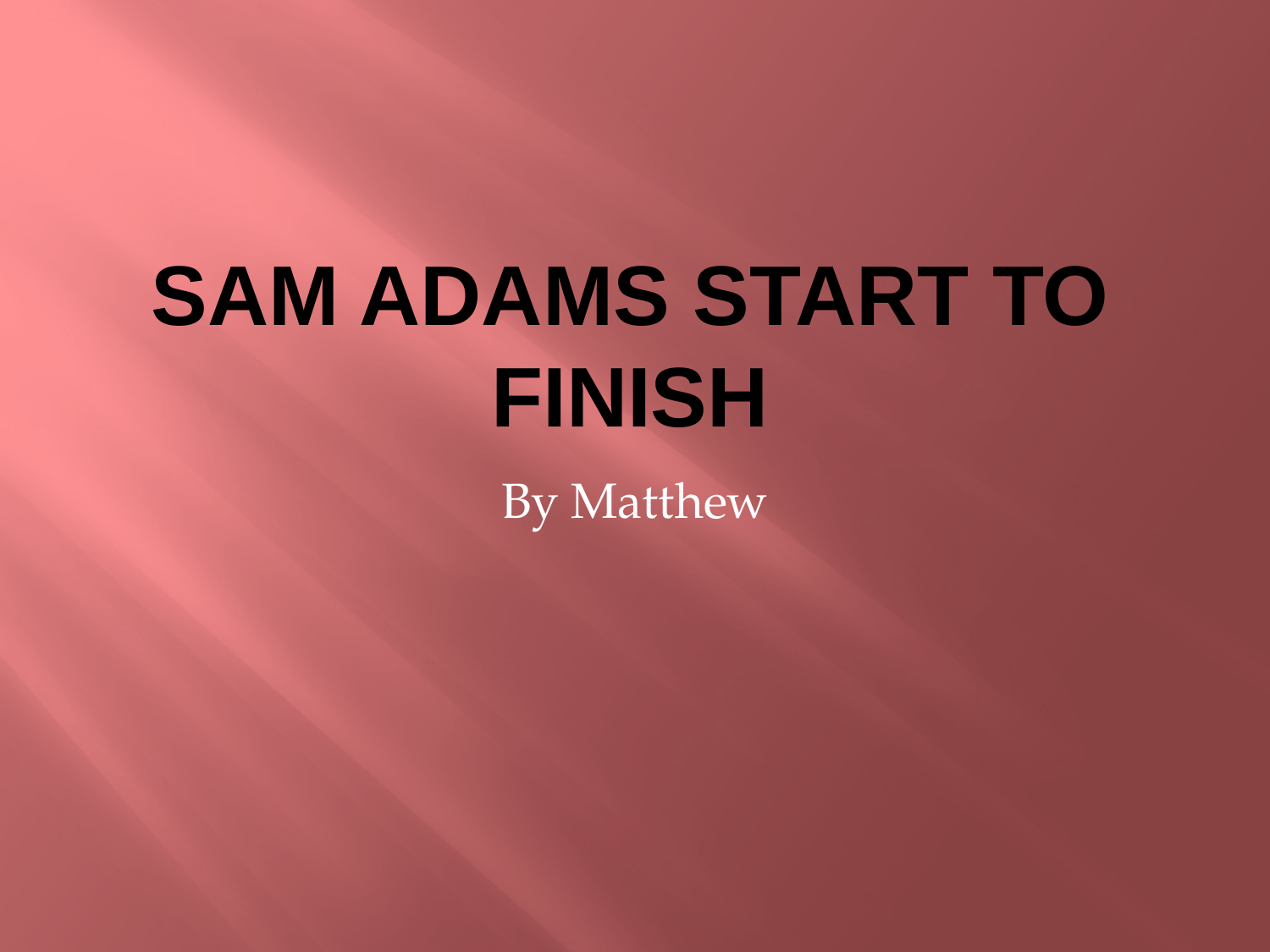

# Sam Adams Start to Finish
By Matthew